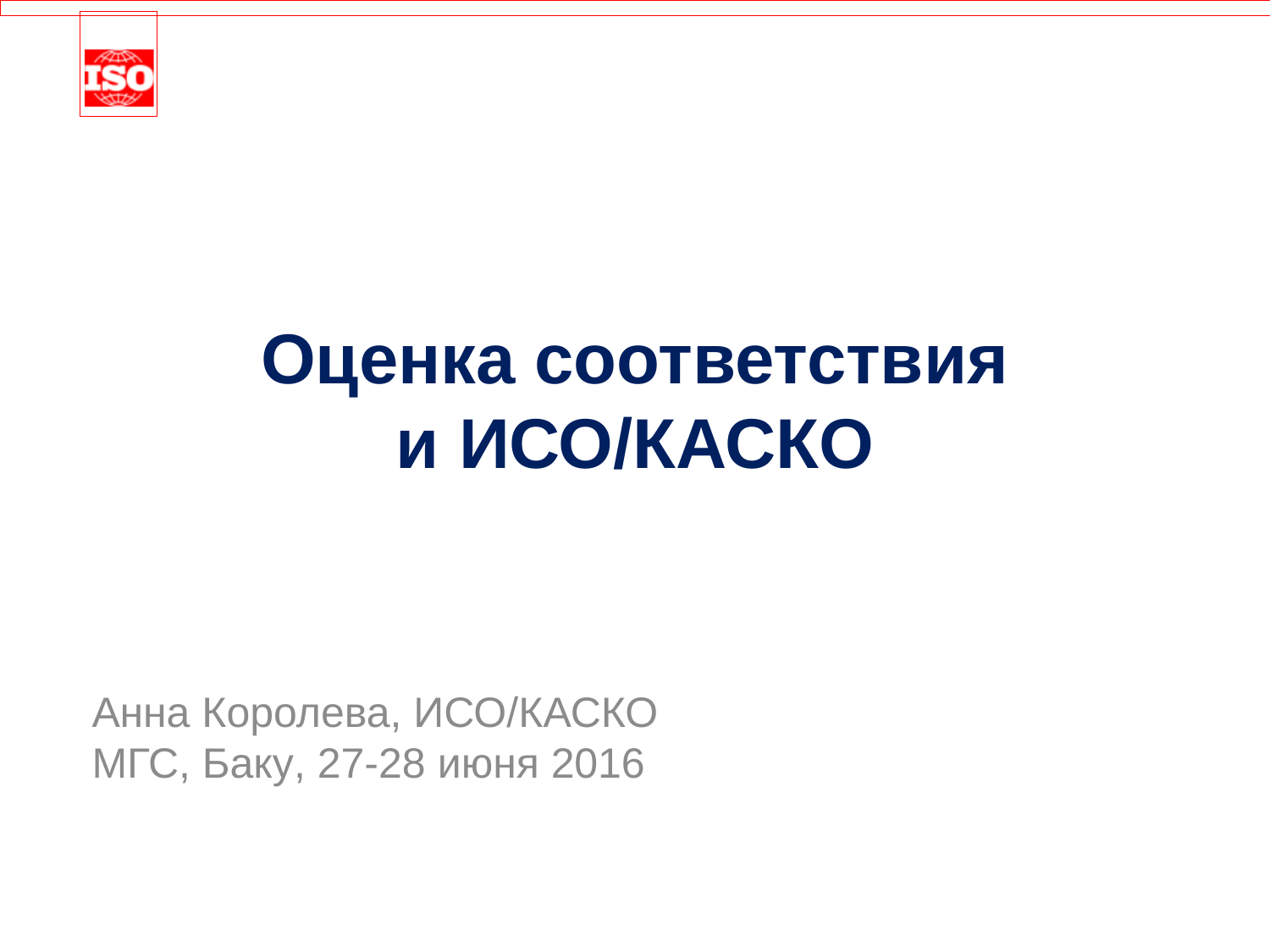

# Оценка соответствия и ИСО/КАСКО
Анна Королева, ИСО/КАСКО
МГС, Баку, 27-28 июня 2016